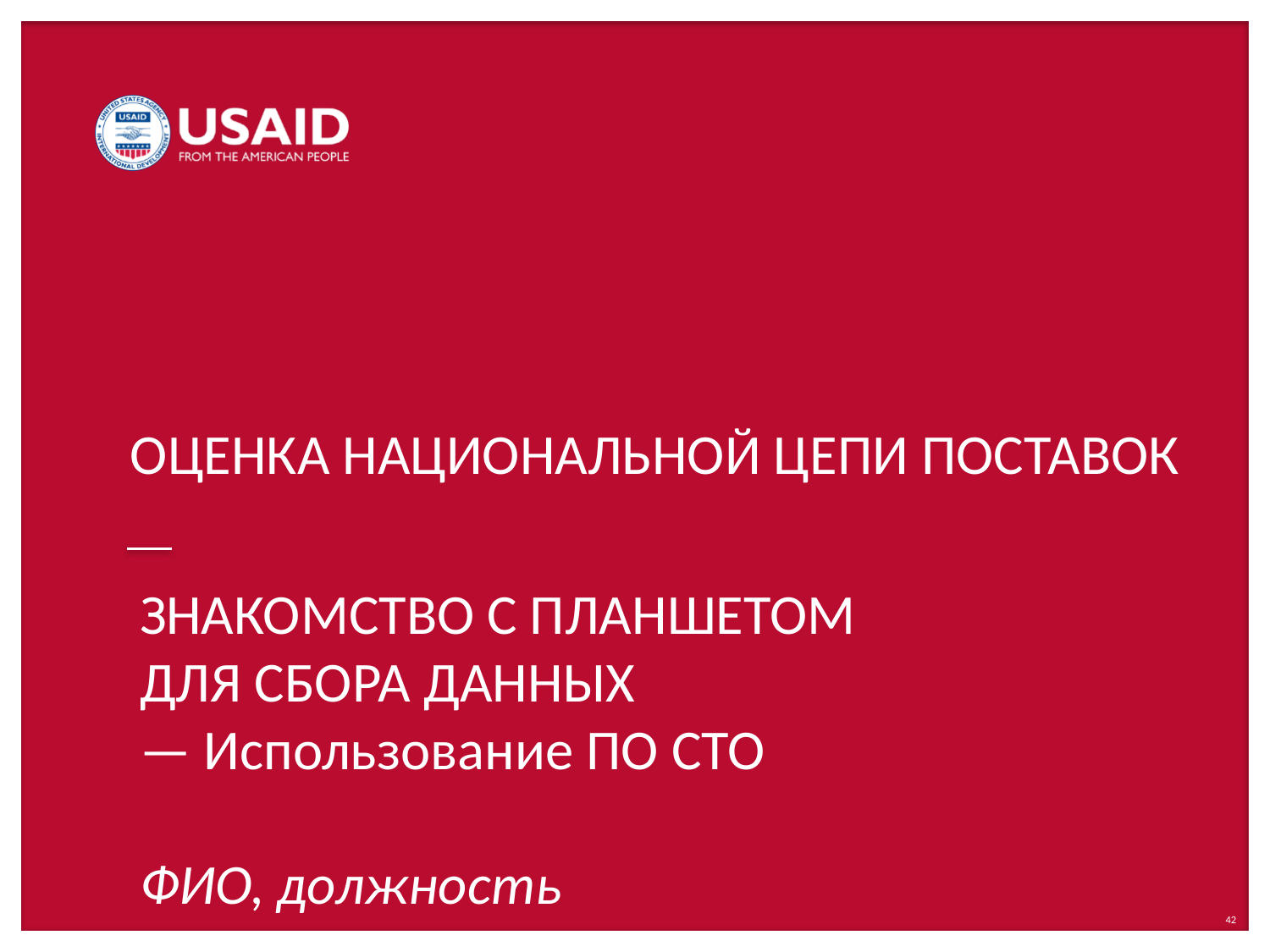

# ЗНАКОМСТВО С ПЛАНШЕТОМ ДЛЯ СБОРА ДАННЫХ — Использование ПО CTO ФИО, должность
42